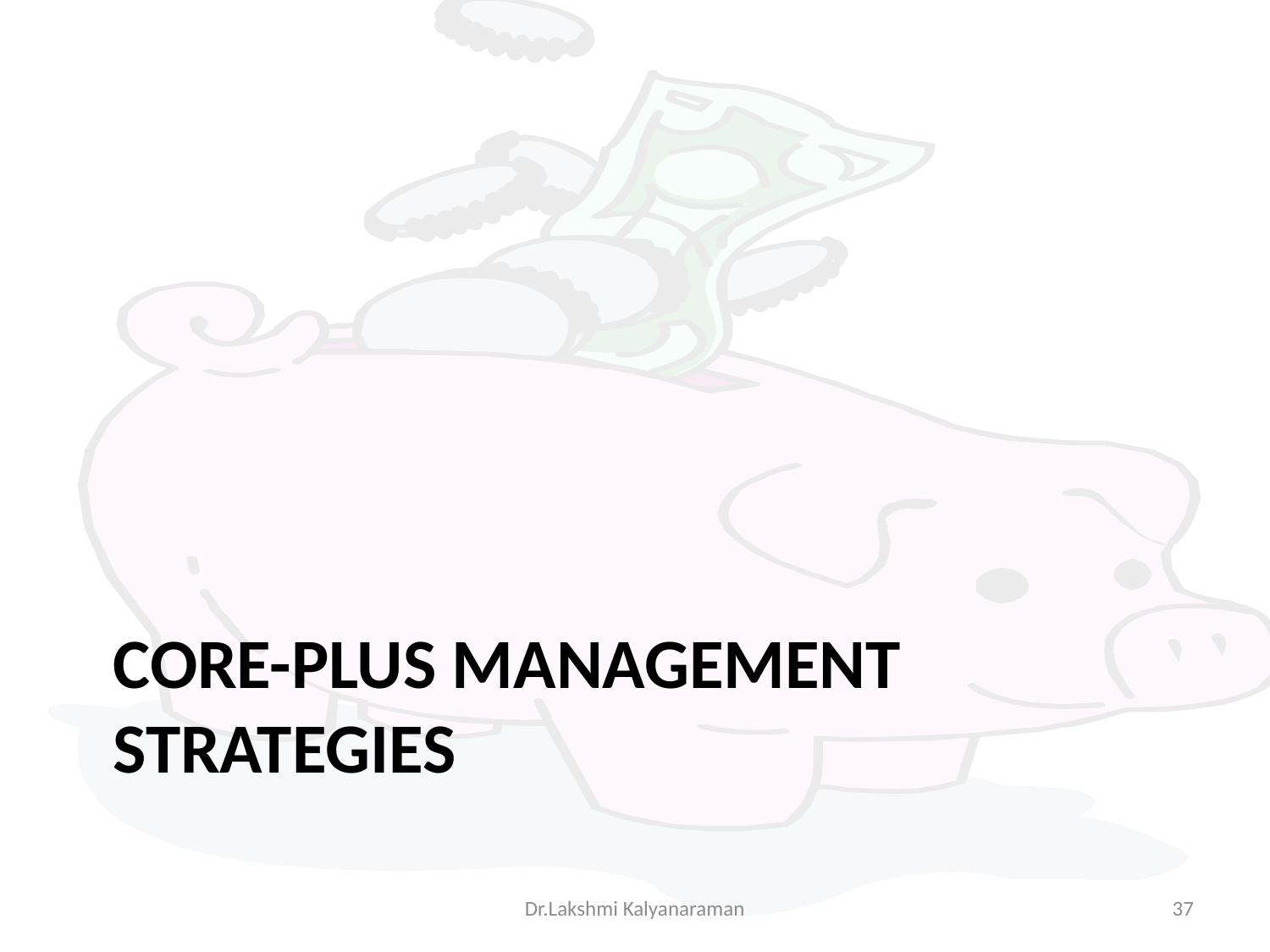

# Core-plus management strategies
Dr.Lakshmi Kalyanaraman
37